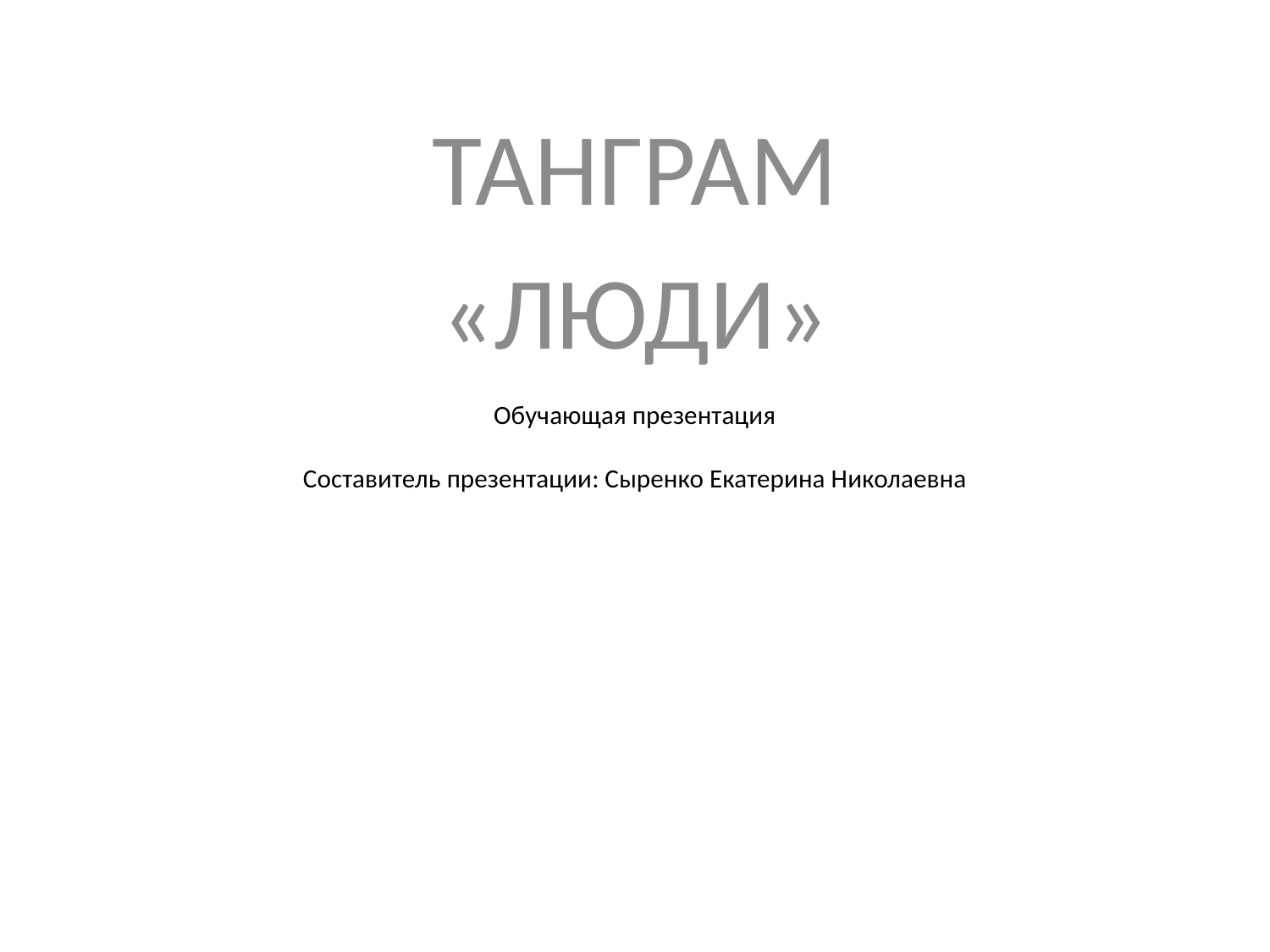

ТАНГРАМ
«ЛЮДИ»
# Обучающая презентация Составитель презентации: Сыренко Екатерина Николаевна